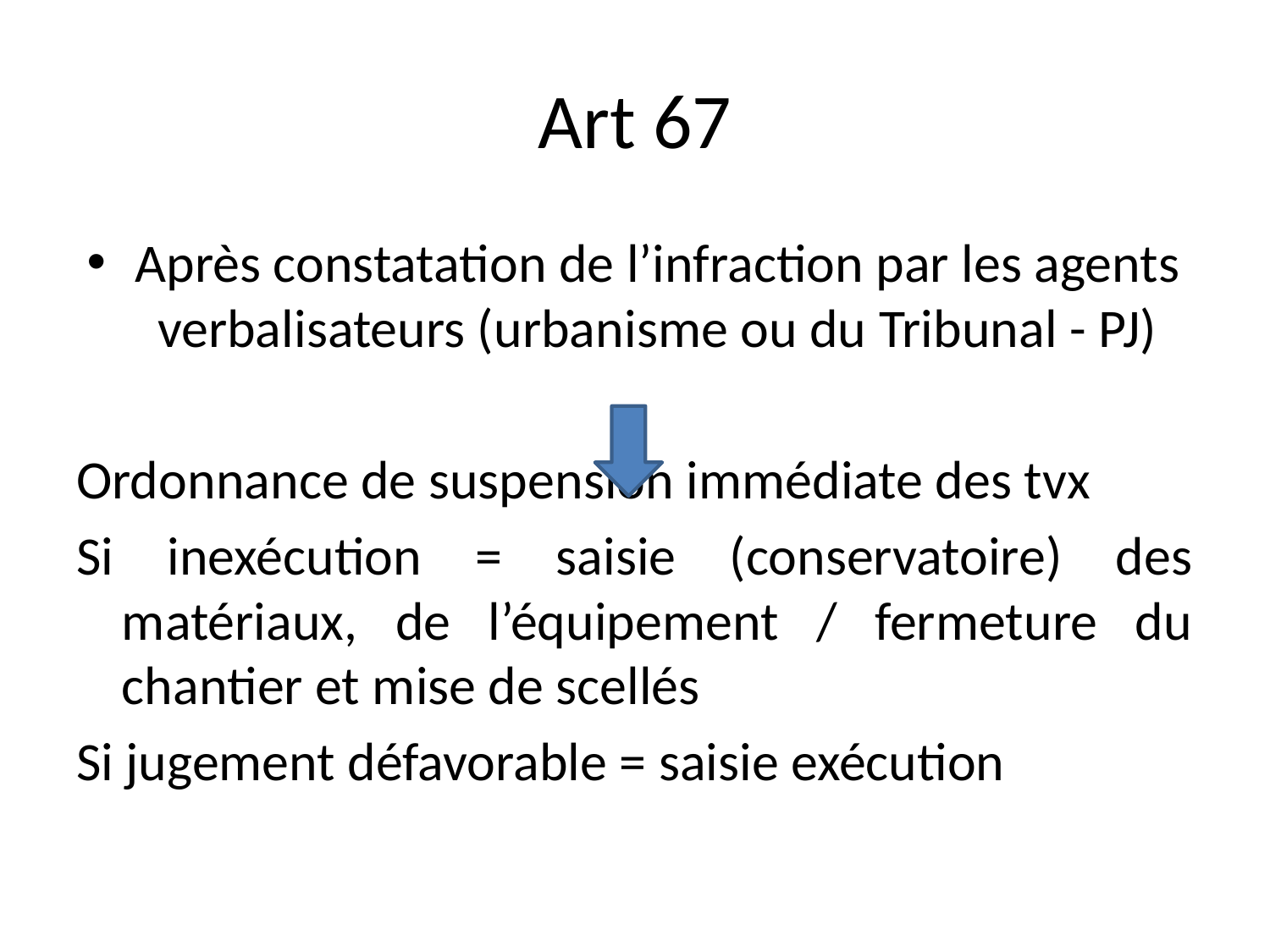

# Art 67
Après constatation de l’infraction par les agents verbalisateurs (urbanisme ou du Tribunal - PJ)

Ordonnance de suspension immédiate des tvx
Si inexécution = saisie (conservatoire) des matériaux, de l’équipement / fermeture du chantier et mise de scellés
Si jugement défavorable = saisie exécution